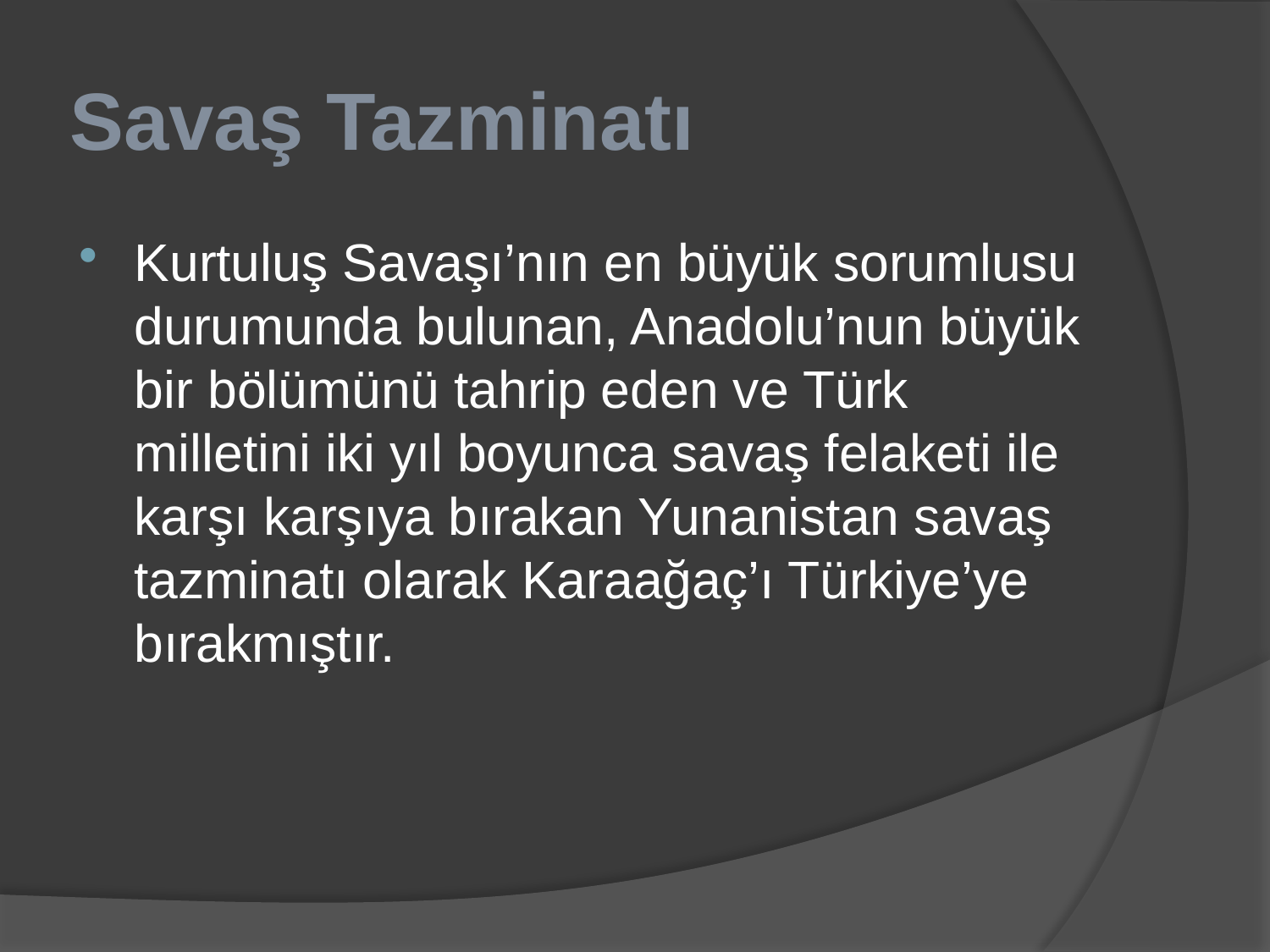

# Savaş Tazminatı
Kurtuluş Savaşı’nın en büyük sorumlusu durumunda bulunan, Anadolu’nun büyük bir bölümünü tahrip eden ve Türk milletini iki yıl boyunca savaş felaketi ile karşı karşıya bırakan Yunanistan savaş tazminatı olarak Karaağaç’ı Türkiye’ye bırakmıştır.